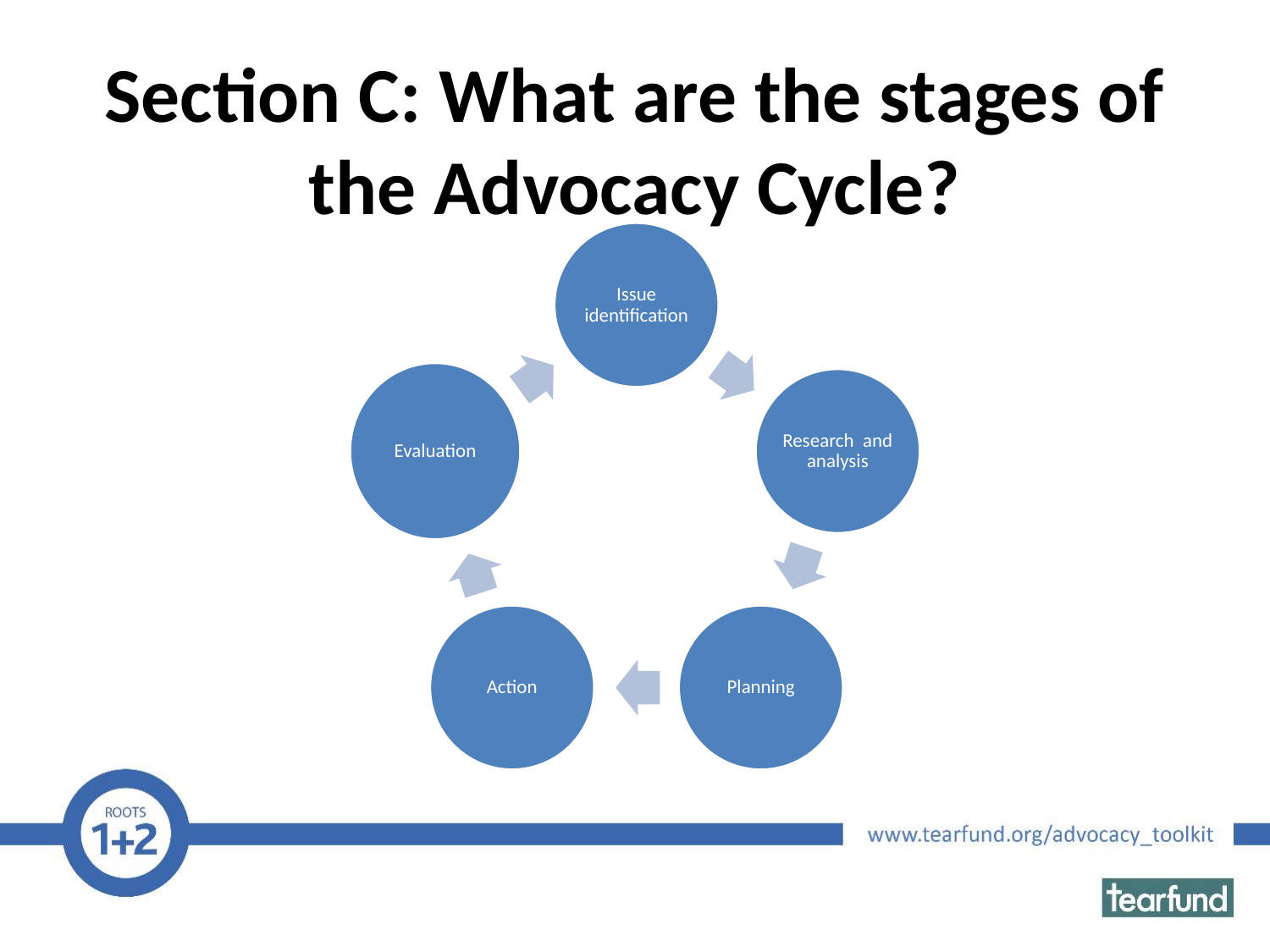

# Section C: What are the stages of the Advocacy Cycle?
Issue identification

Research  and analysis

Planning

Action

Evaluation